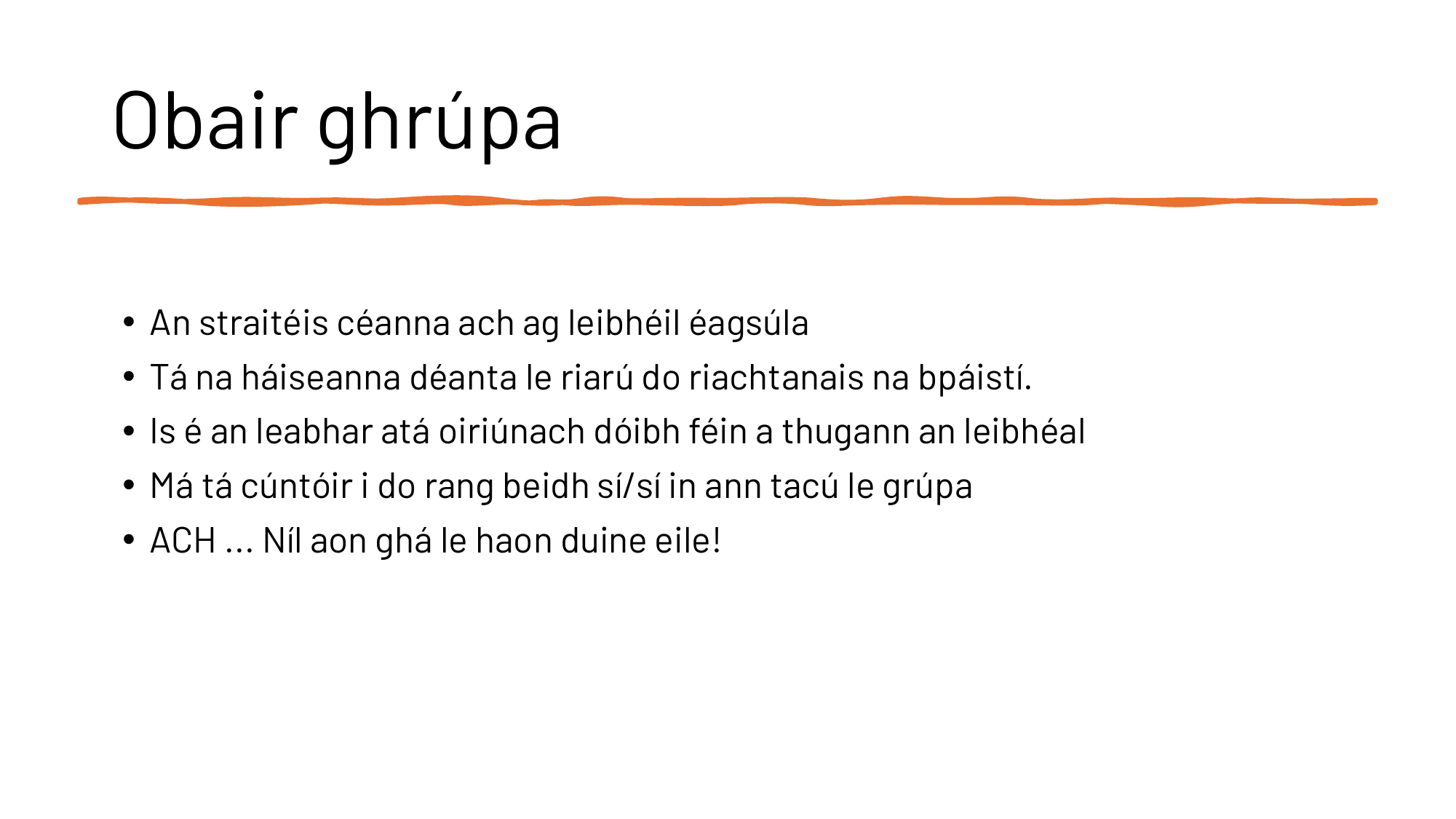

# Obair ghrúpa

An straitéis céanna ach ag leibhéil éagsúla
Tá na háiseanna déanta le riarú do riachtanais na bpáistí.
Is é an leabhar atá oiriúnach dóibh féin a thugann an leibhéal
Má tá cúntóir i do rang beidh sí/sí in ann tacú le grúpa
ACH ... Níl aon ghá le haon duine eile!